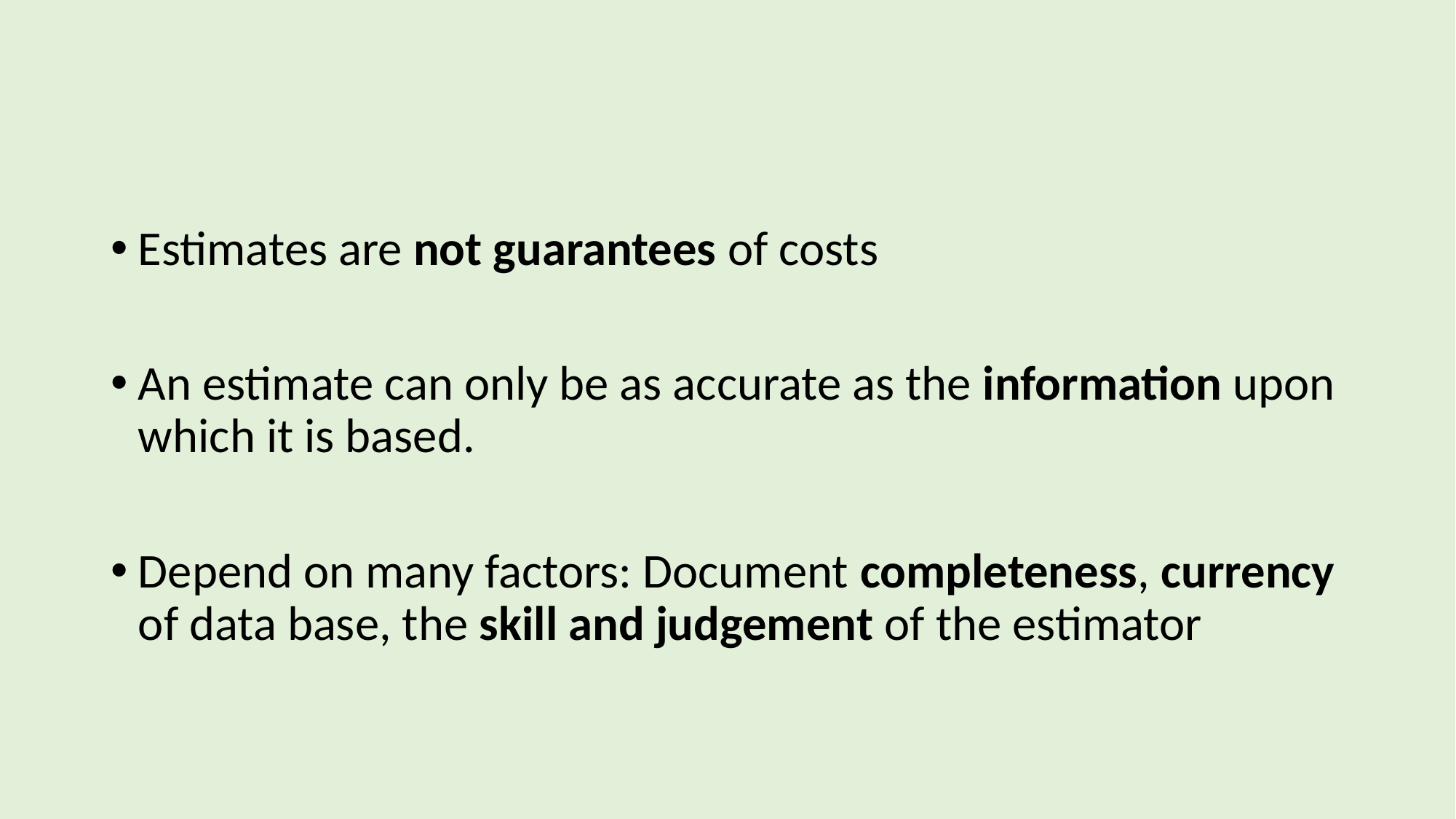

#
Estimates are not guarantees of costs

An estimate can only be as accurate as the information upon which it is based.

Depend on many factors: Document completeness, currency of data base, the skill and judgement of the estimator